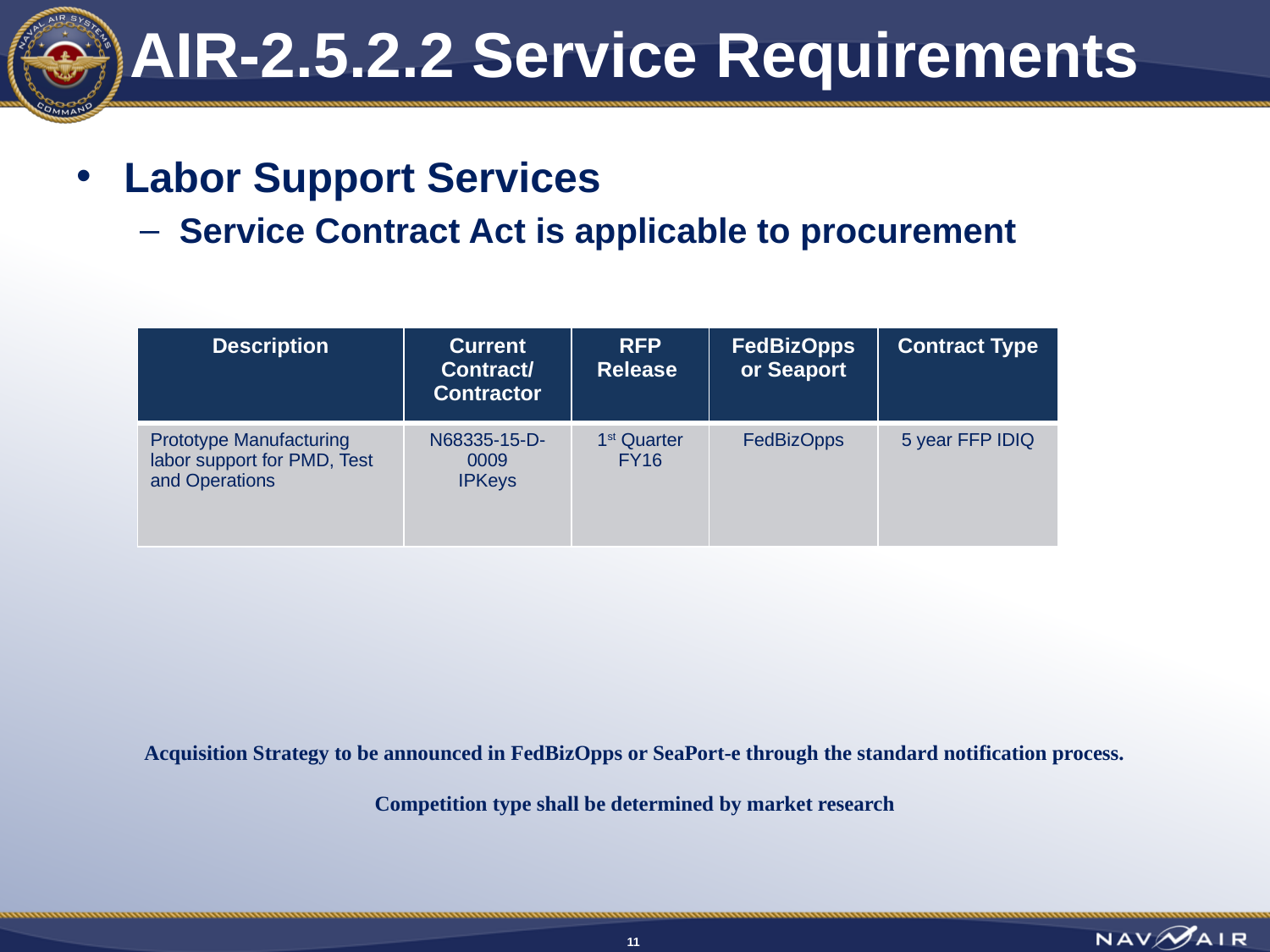

# AIR-2.5.2.2 Service Requirements
Labor Support Services
Service Contract Act is applicable to procurement

Acquisition Strategy to be announced in FedBizOpps or SeaPort-e through the standard notification process.

Competition type shall be determined by market research

| Description | Current Contract/ Contractor | RFP Release | FedBizOpps or Seaport | Contract Type |
| --- | --- | --- | --- | --- |
| Prototype Manufacturing labor support for PMD, Test and Operations | N68335-15-D-0009 IPKeys | 1st Quarter FY16 | FedBizOpps | 5 year FFP IDIQ |
11